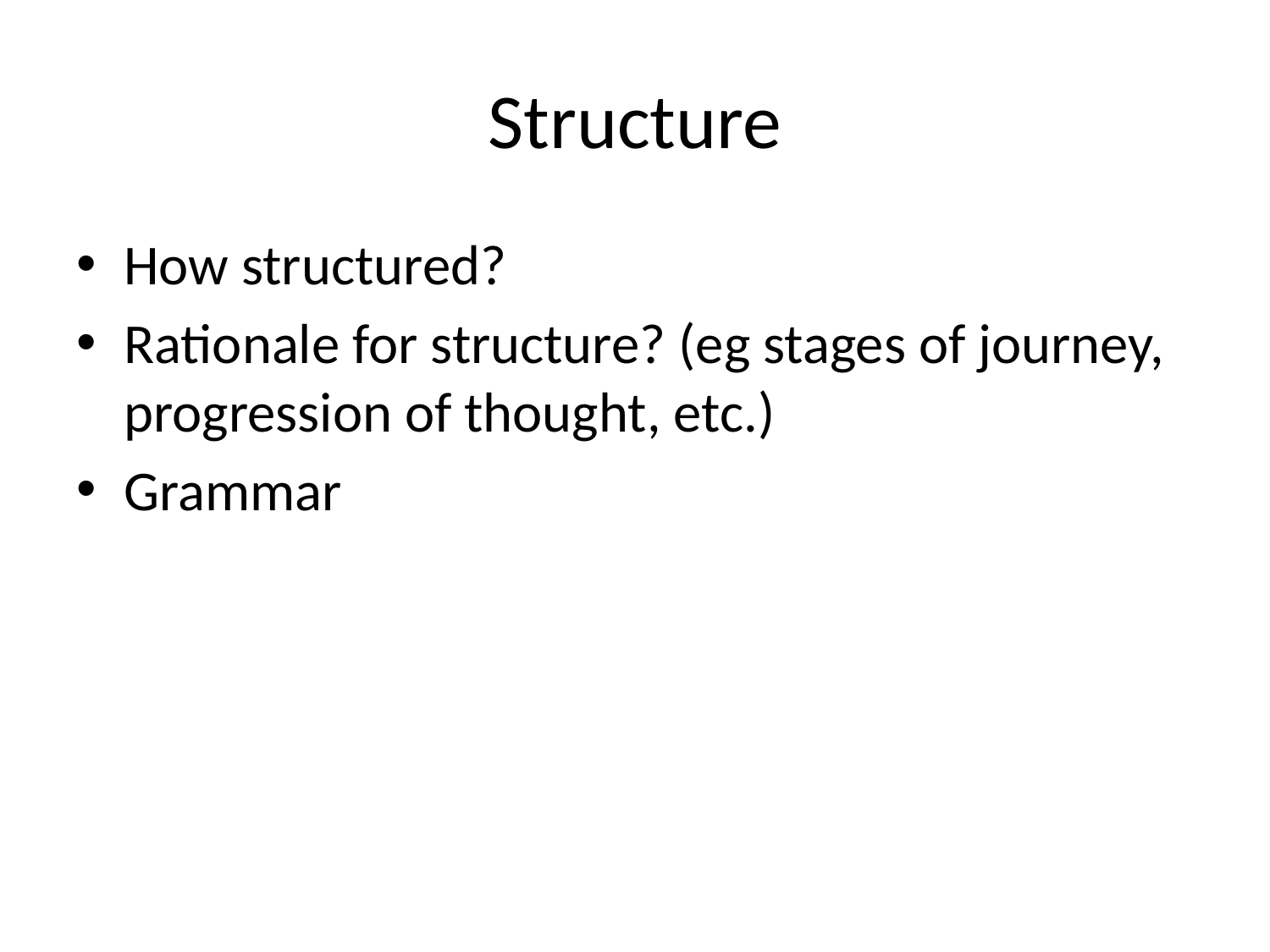

# Structure
How structured?
Rationale for structure? (eg stages of journey, progression of thought, etc.)
Grammar